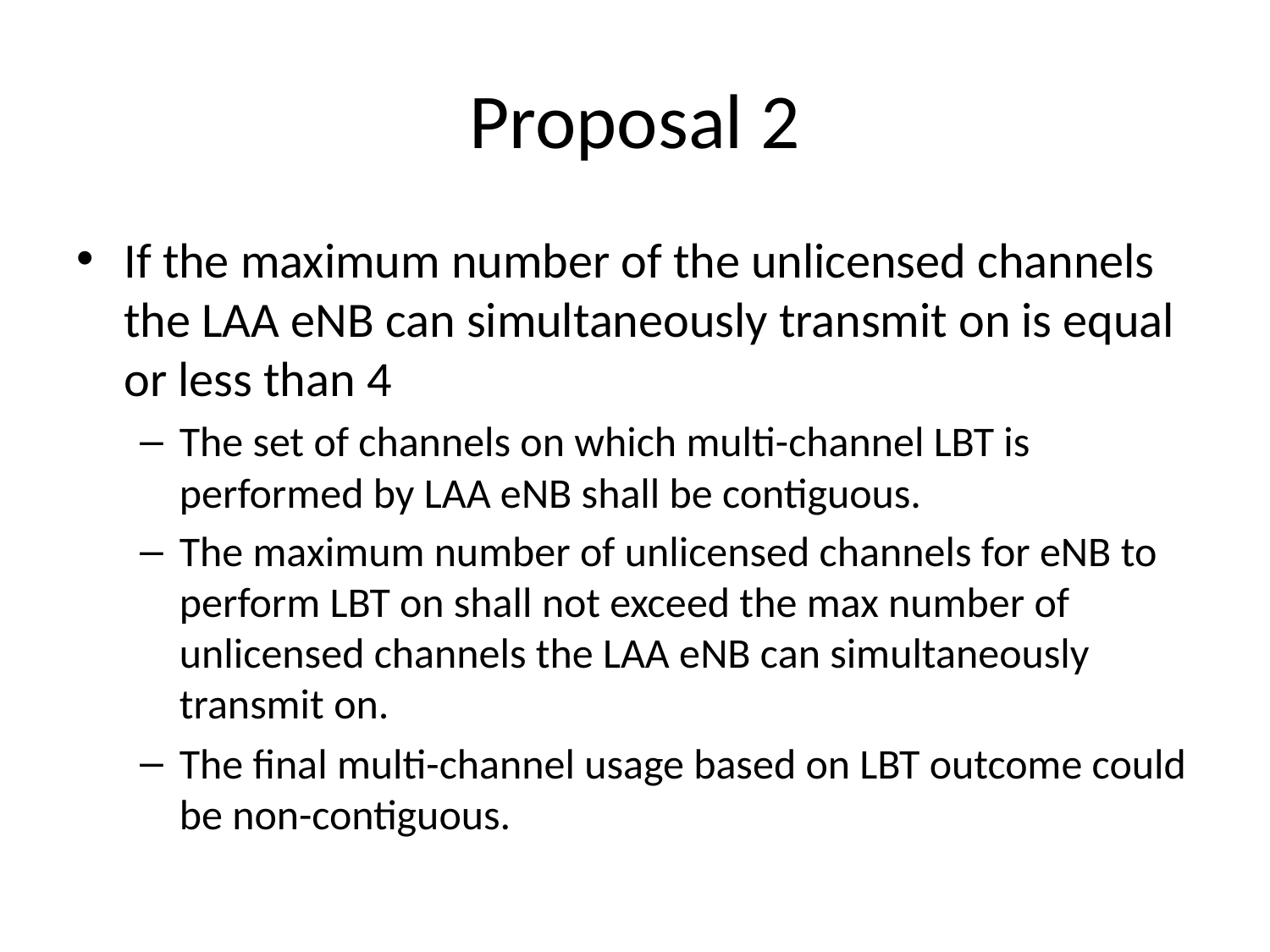

# Proposal 2
If the maximum number of the unlicensed channels the LAA eNB can simultaneously transmit on is equal or less than 4
The set of channels on which multi-channel LBT is performed by LAA eNB shall be contiguous.
The maximum number of unlicensed channels for eNB to perform LBT on shall not exceed the max number of unlicensed channels the LAA eNB can simultaneously transmit on.
The final multi-channel usage based on LBT outcome could be non-contiguous.